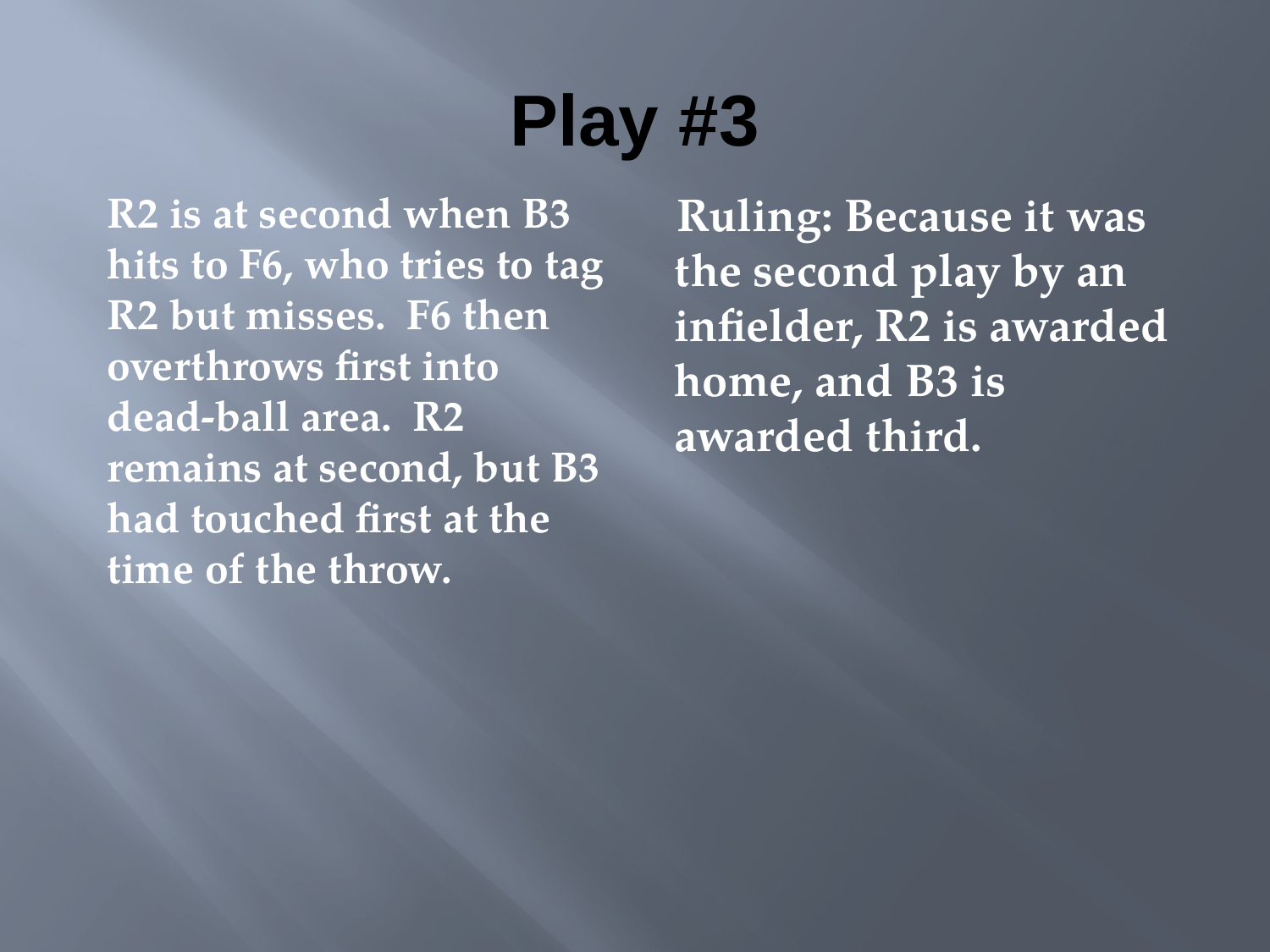

# Play #3
R2 is at second when B3 hits to F6, who tries to tag R2 but misses.  F6 then overthrows first into dead-ball area.  R2 remains at second, but B3 had touched first at the time of the throw.
Ruling: Because it was the second play by an infielder, R2 is awarded home, and B3 is awarded third.